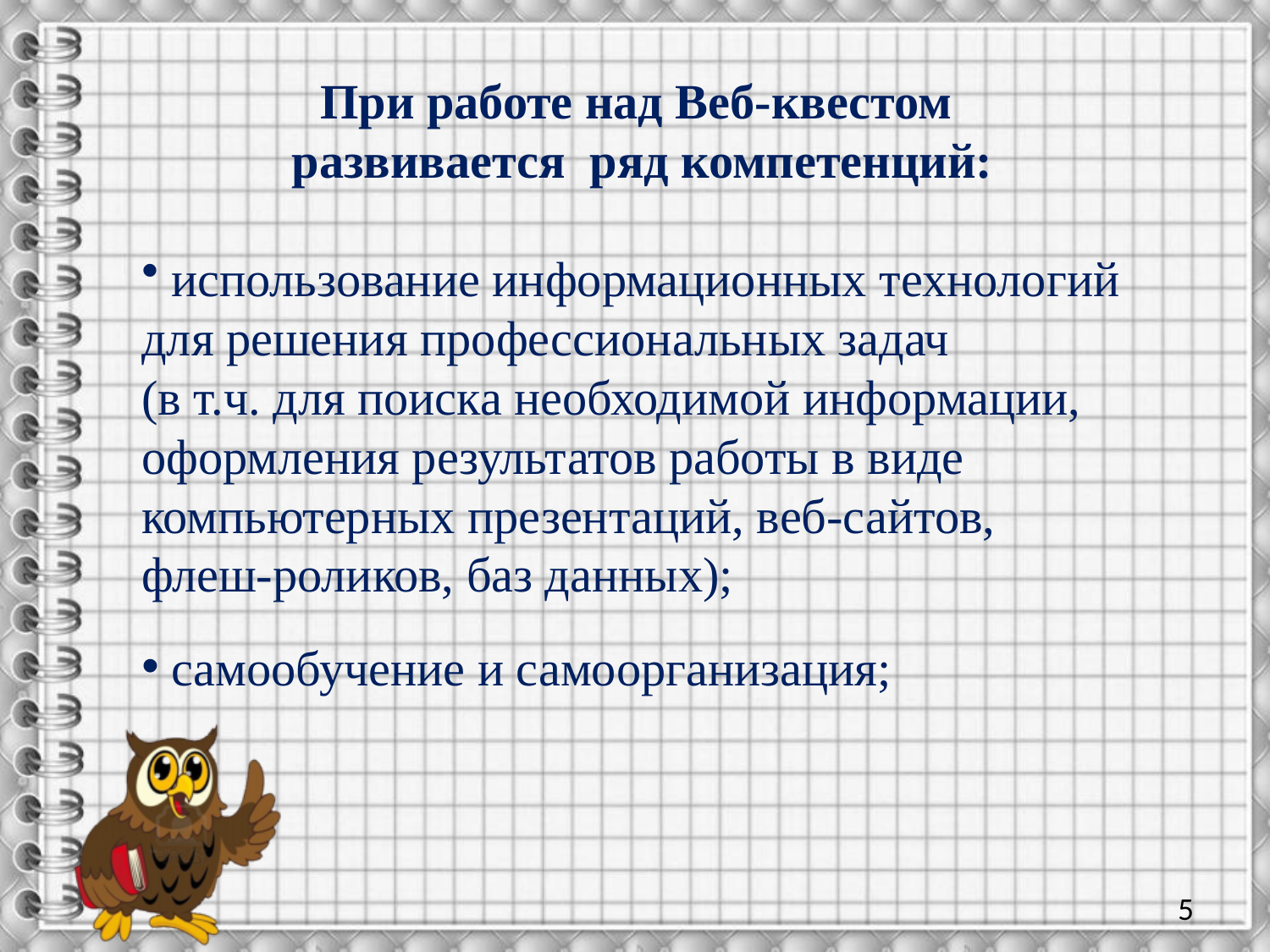

При работе над Веб-квестом
развивается  ряд компетенций:

 использование информационных технологий
для решения профессиональных задач
(в т.ч. для поиска необходимой информации,
оформления результатов работы в виде
компьютерных презентаций, веб-сайтов,
флеш-роликов, баз данных);

 самообучение и самоорганизация;

5